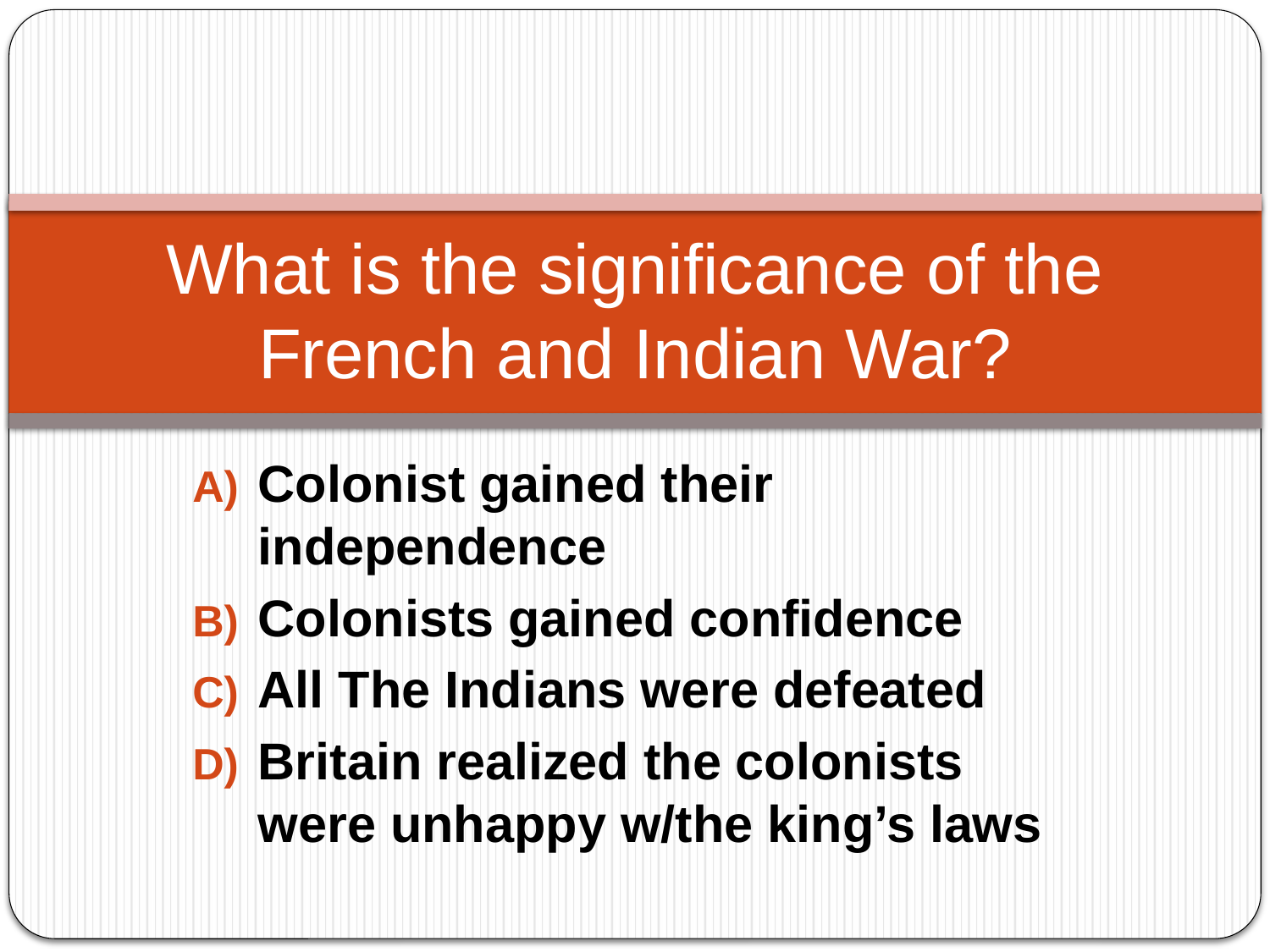

# What is the significance of the French and Indian War?
Colonist gained their independence
Colonists gained confidence
All The Indians were defeated
Britain realized the colonists were unhappy w/the king’s laws